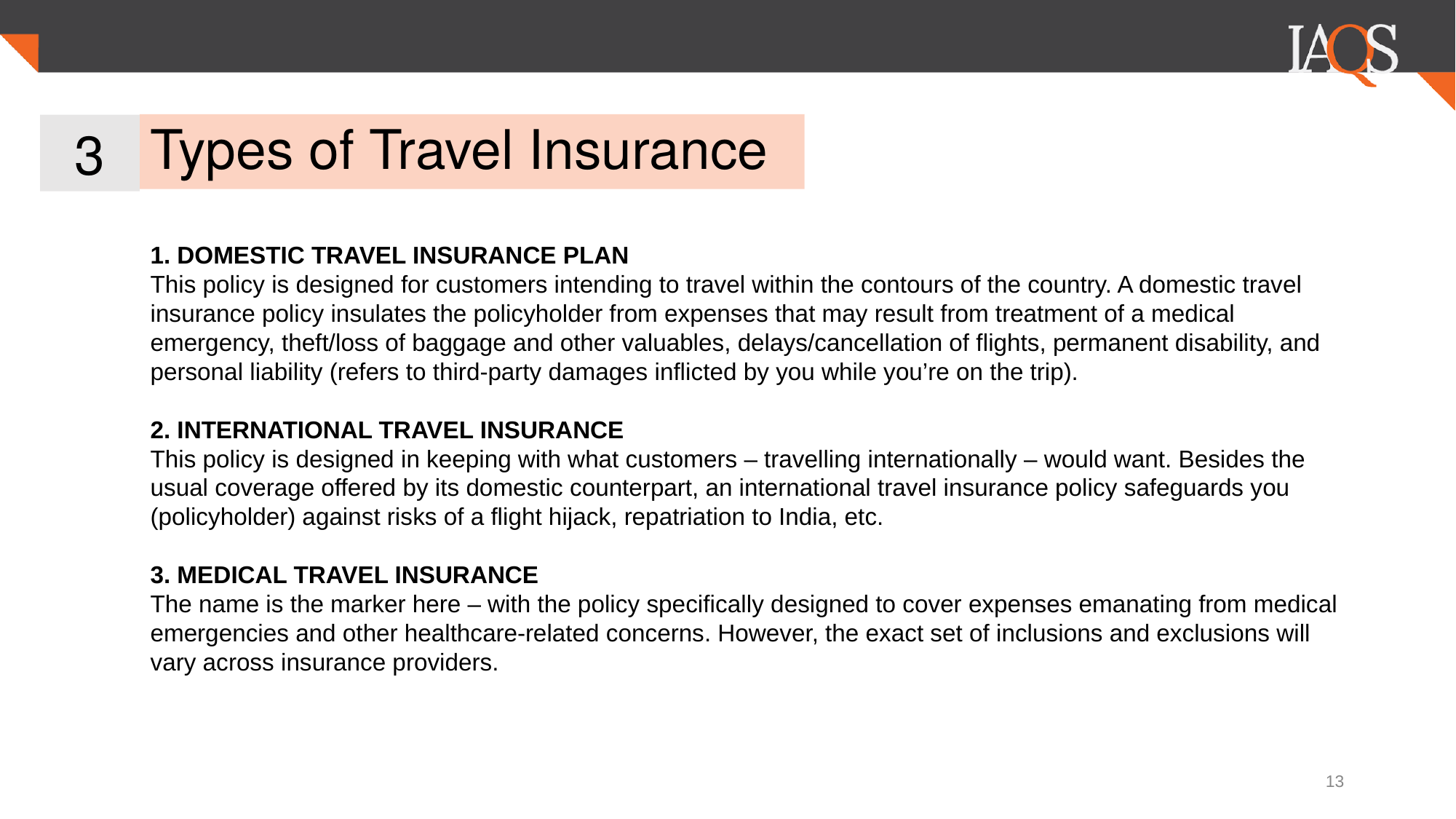

# Types of Travel Insurance
3
1. DOMESTIC TRAVEL INSURANCE PLAN
This policy is designed for customers intending to travel within the contours of the country. A domestic travel insurance policy insulates the policyholder from expenses that may result from treatment of a medical emergency, theft/loss of baggage and other valuables, delays/cancellation of flights, permanent disability, and personal liability (refers to third-party damages inflicted by you while you’re on the trip).

2. INTERNATIONAL TRAVEL INSURANCE
This policy is designed in keeping with what customers – travelling internationally – would want. Besides the usual coverage offered by its domestic counterpart, an international travel insurance policy safeguards you (policyholder) against risks of a flight hijack, repatriation to India, etc.

3. MEDICAL TRAVEL INSURANCE
The name is the marker here – with the policy specifically designed to cover expenses emanating from medical emergencies and other healthcare-related concerns. However, the exact set of inclusions and exclusions will vary across insurance providers.
13